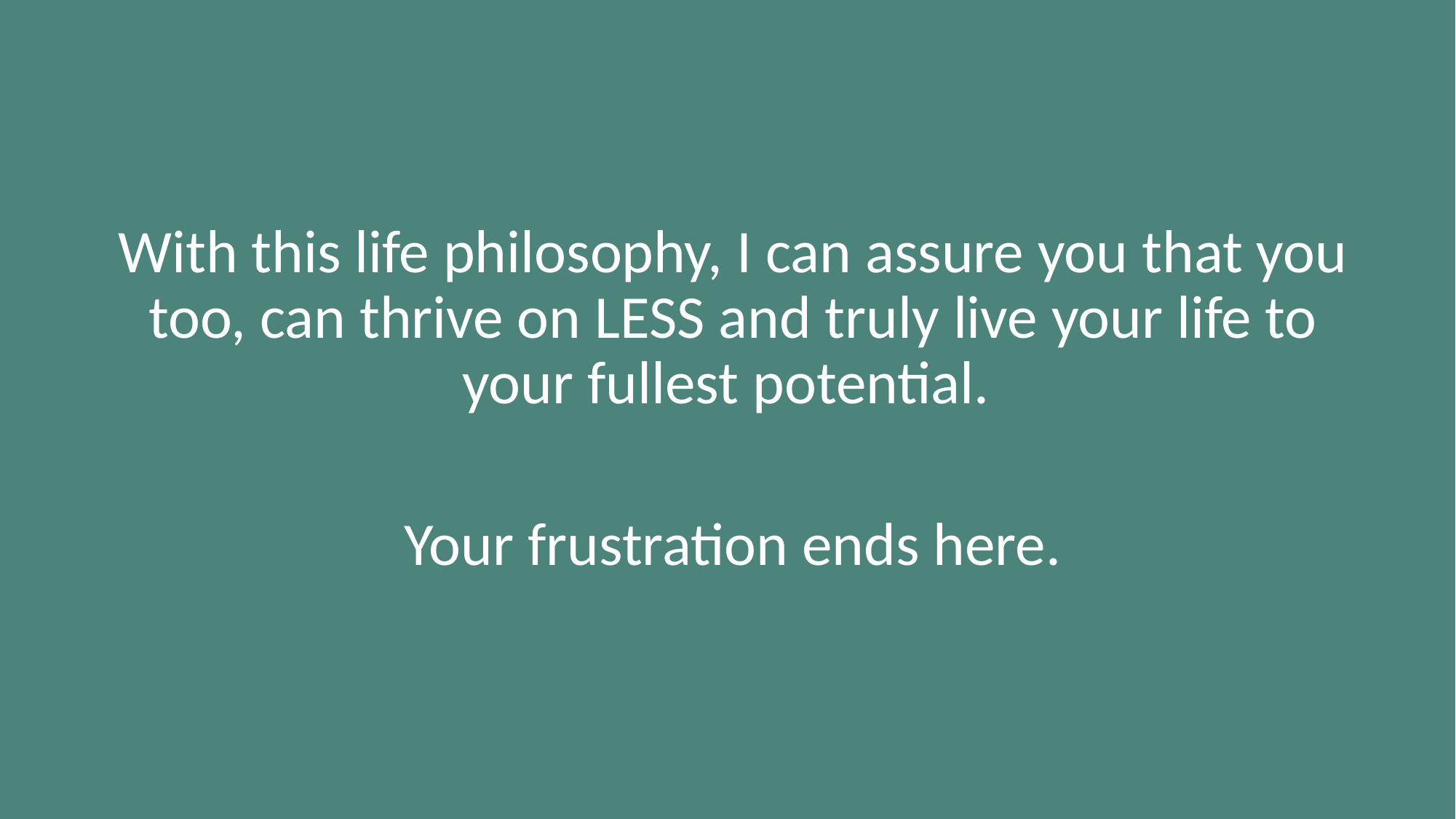

With this life philosophy, I can assure you that you too, can thrive on LESS and truly live your life to your fullest potential.

Your frustration ends here.